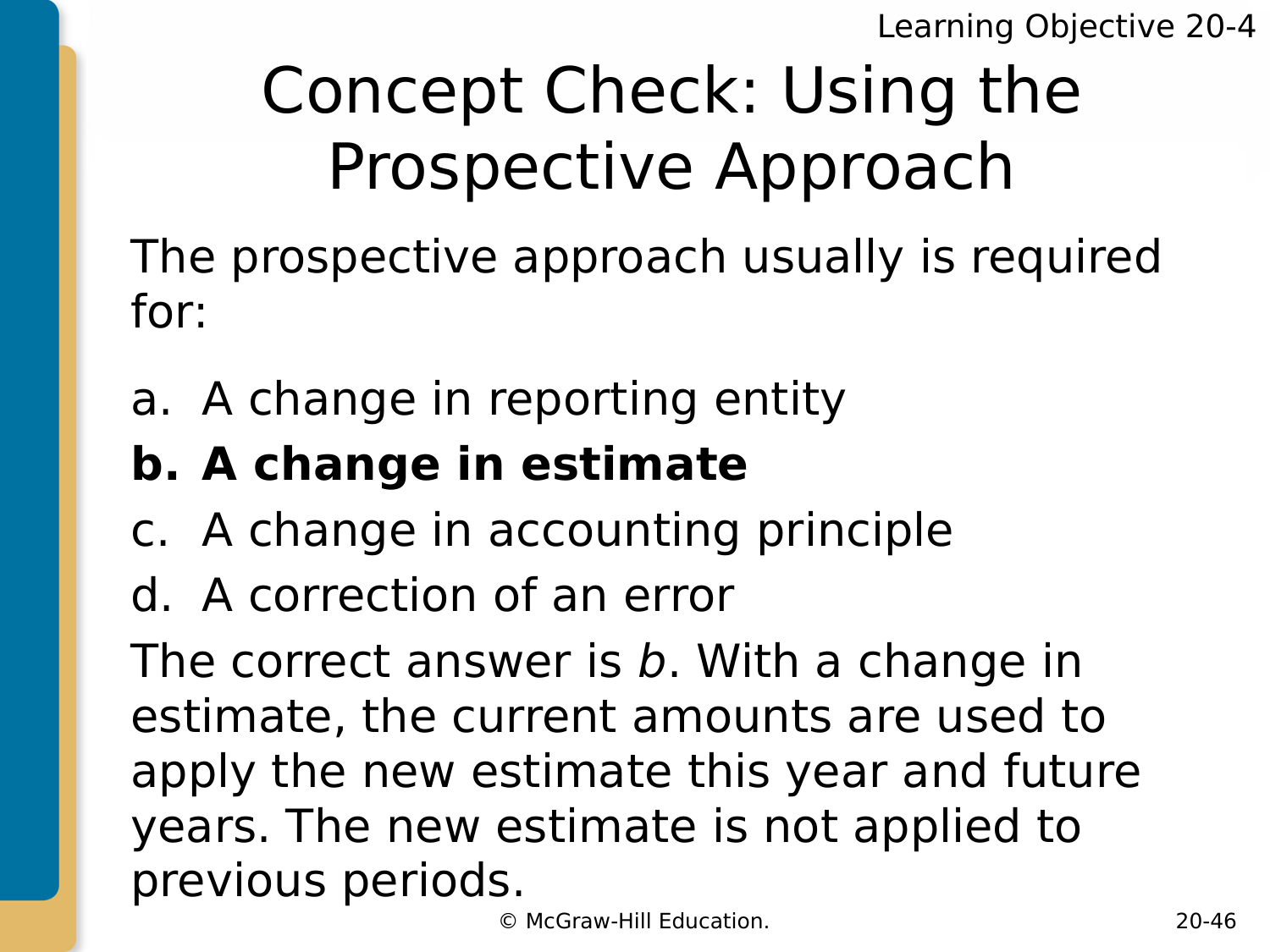

Learning Objective 20-4
# Concept Check: Using the Prospective Approach
The prospective approach usually is required for:
A change in reporting entity
A change in estimate
A change in accounting principle
A correction of an error
The correct answer is b. With a change in estimate, the current amounts are used to apply the new estimate this year and future years. The new estimate is not applied to previous periods.